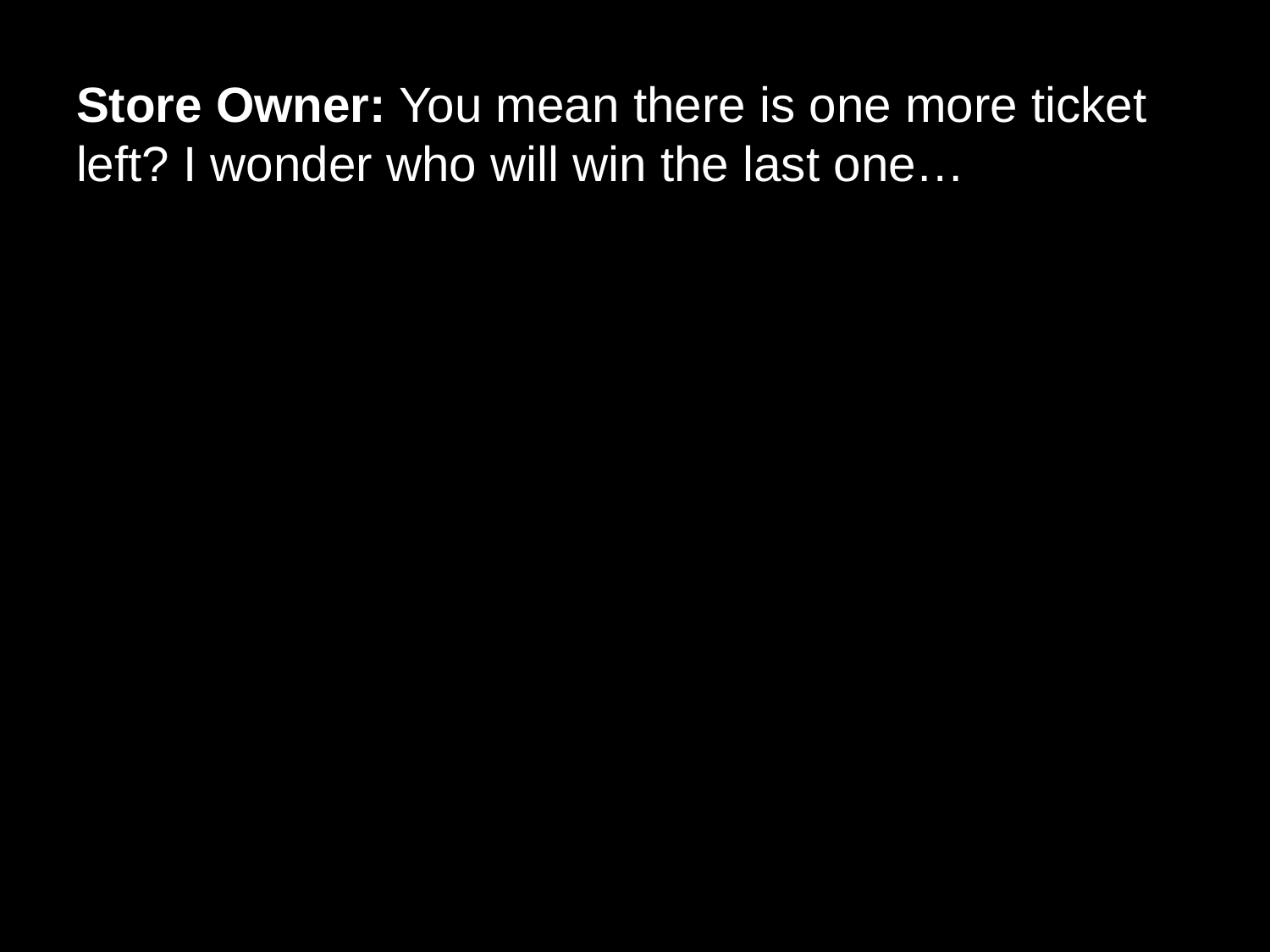

# Store Owner: You mean there is one more ticket left? I wonder who will win the last one…